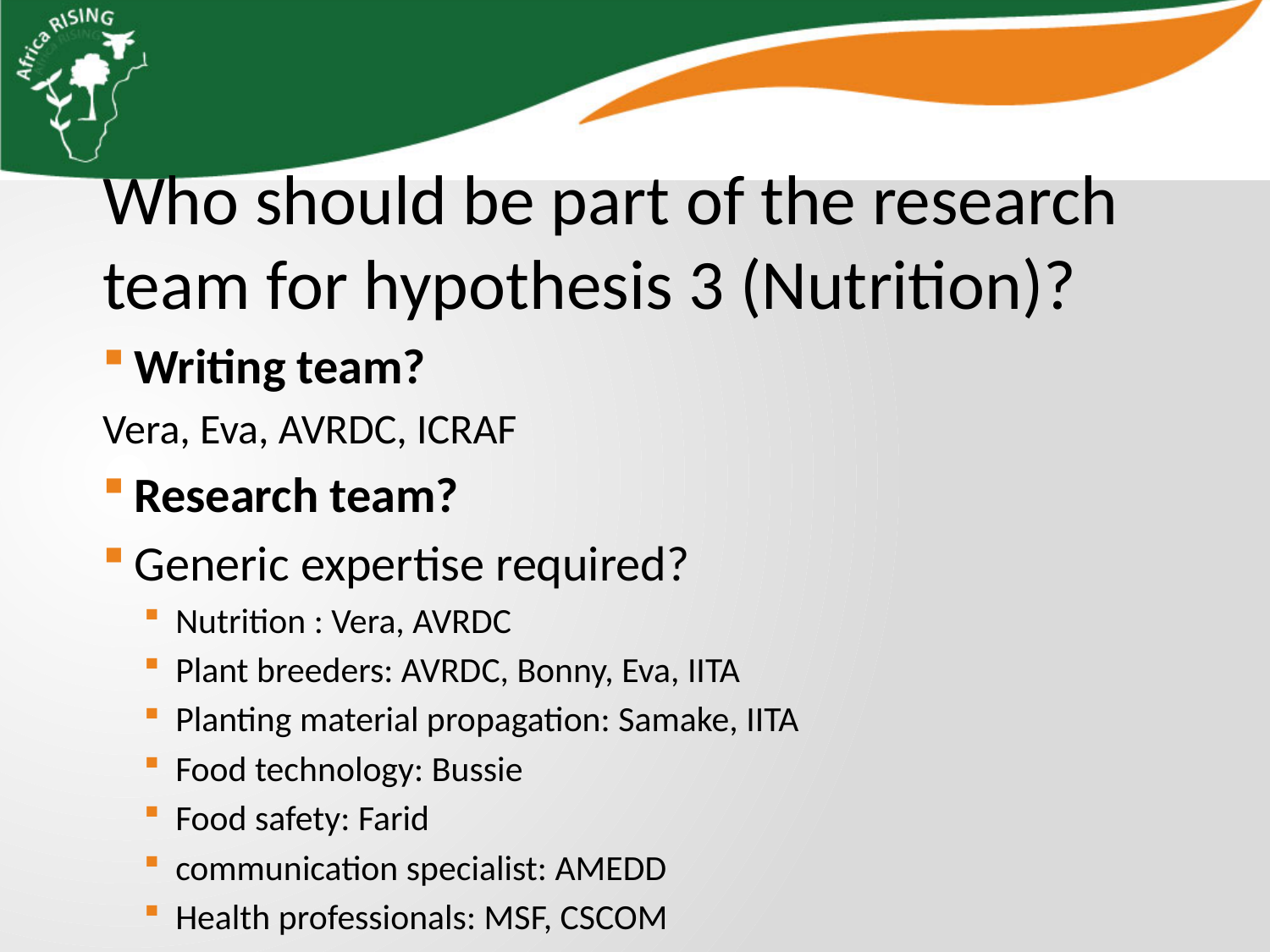

Who should be part of the research team for hypothesis 3 (Nutrition)?
Writing team?
Vera, Eva, AVRDC, ICRAF
Research team?
Generic expertise required?
Nutrition : Vera, AVRDC
Plant breeders: AVRDC, Bonny, Eva, IITA
Planting material propagation: Samake, IITA
Food technology: Bussie
Food safety: Farid
communication specialist: AMEDD
Health professionals: MSF, CSCOM

Specific institutions and individuals?